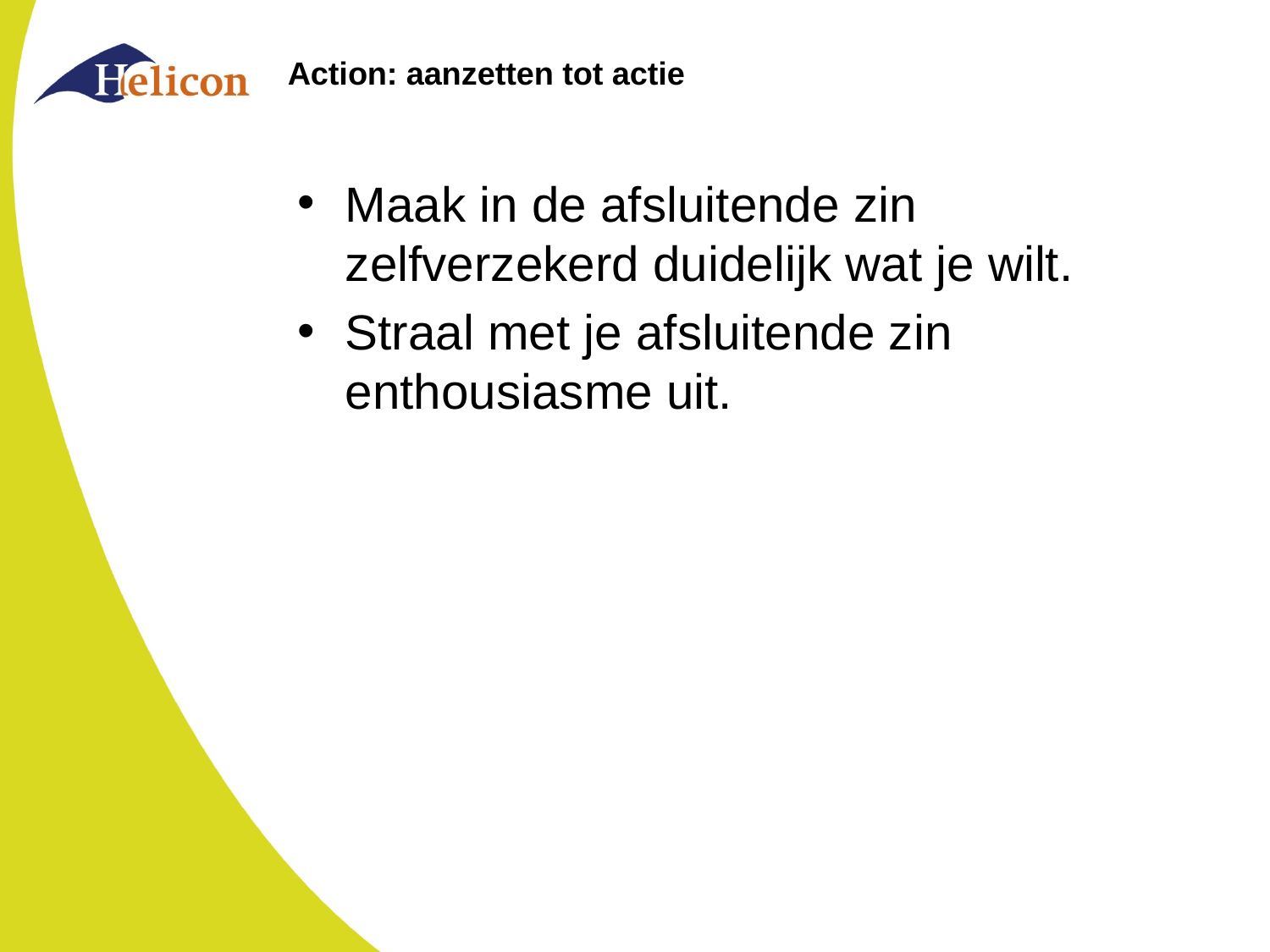

# Action: aanzetten tot actie
Maak in de afsluitende zin zelfverzekerd duidelijk wat je wilt.
Straal met je afsluitende zin enthousiasme uit.